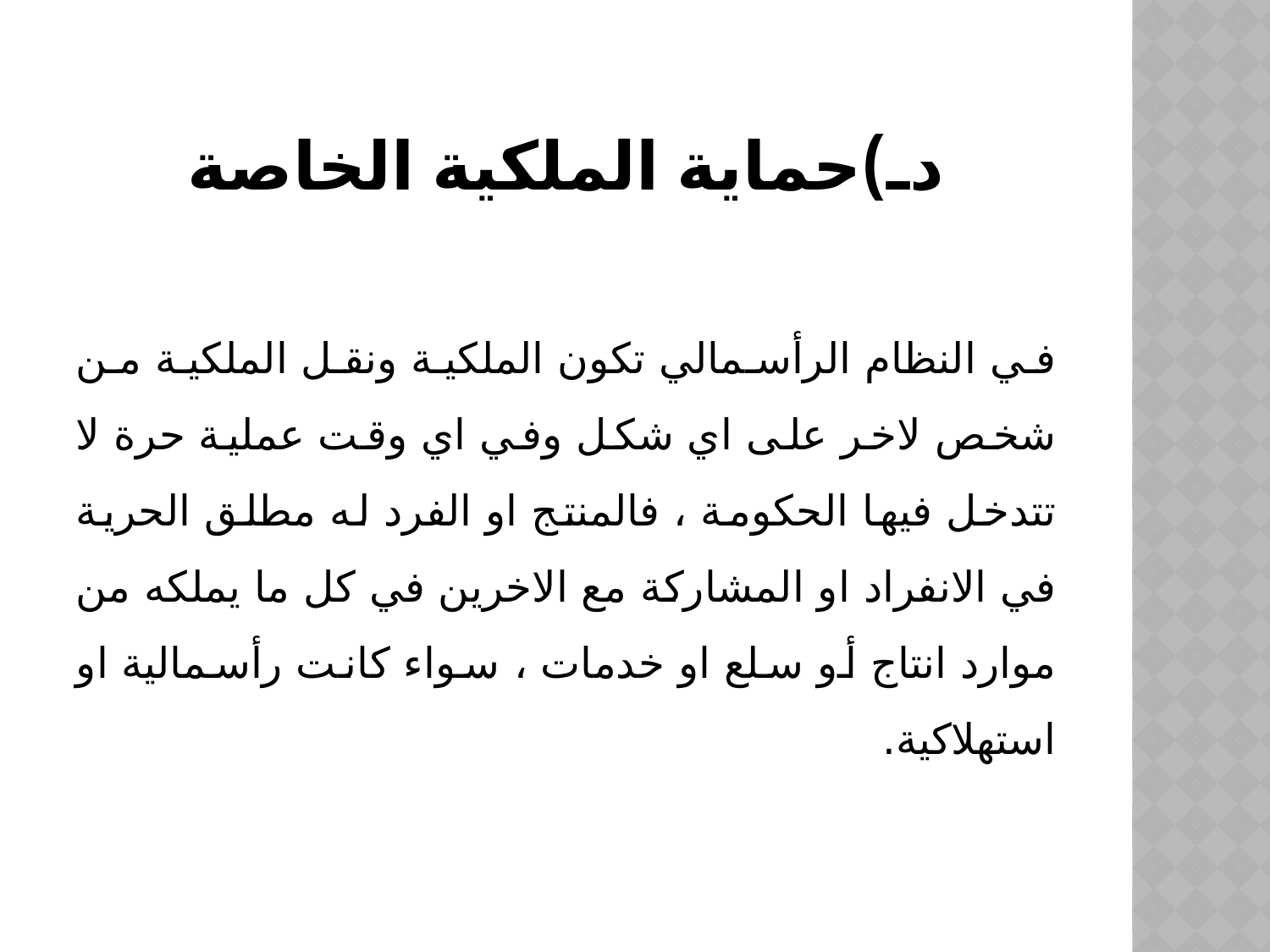

# دـ)حماية الملكية الخاصة
في النظام الرأسمالي تكون الملكية ونقل الملكية من شخص لاخر على اي شكل وفي اي وقت عملية حرة لا تتدخل فيها الحكومة ، فالمنتج او الفرد له مطلق الحرية في الانفراد او المشاركة مع الاخرين في كل ما يملكه من موارد انتاج أو سلع او خدمات ، سواء كانت رأسمالية او استهلاكية.